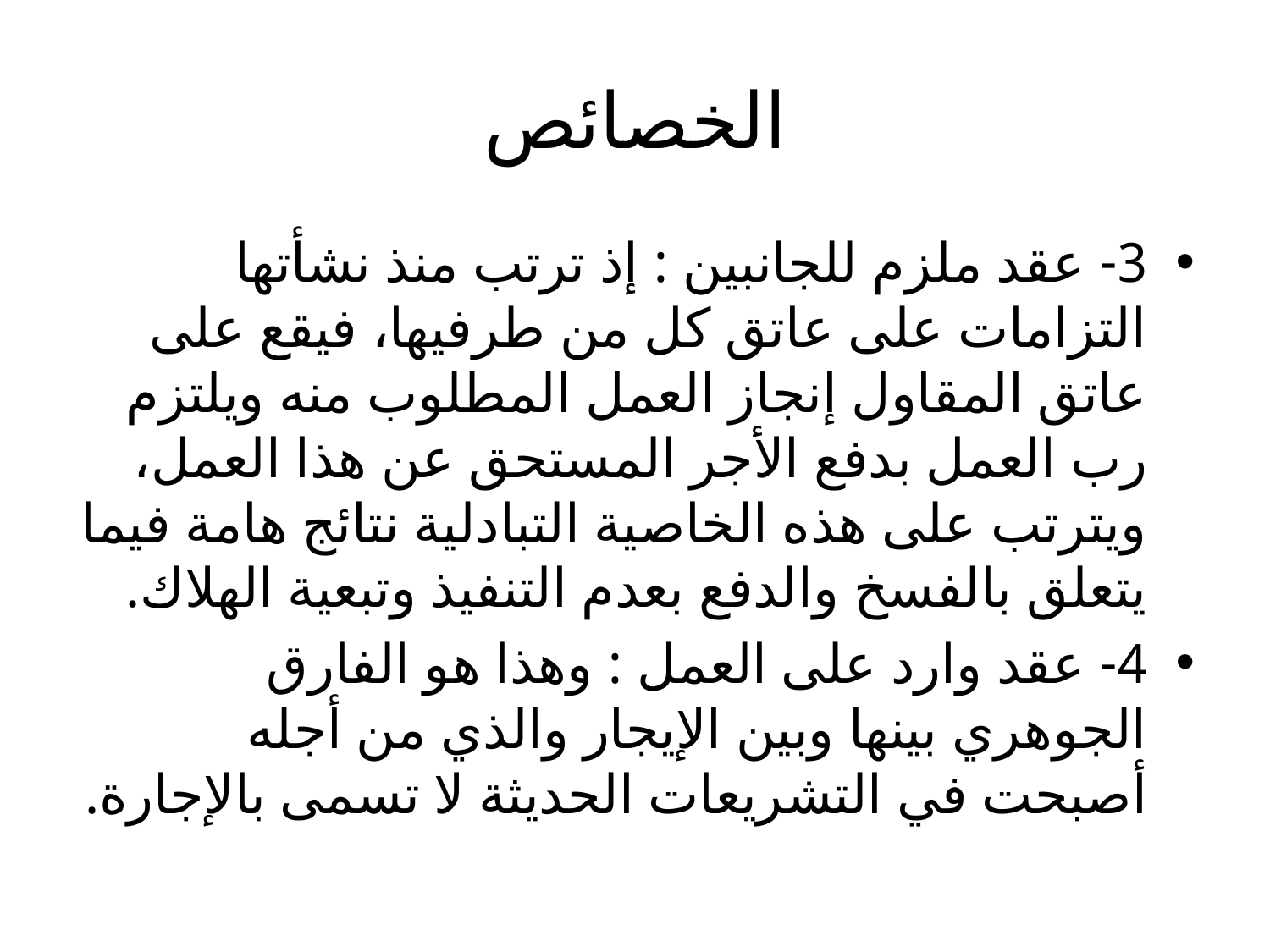

# الخصائص
3- عقد ملزم للجانبين : إذ ترتب منذ نشأتها التزامات على عاتق كل من طرفيها، فيقع على عاتق المقاول إنجاز العمل المطلوب منه ويلتزم رب العمل بدفع الأجر المستحق عن هذا العمل، ويترتب على هذه الخاصية التبادلية نتائج هامة فيما يتعلق بالفسخ والدفع بعدم التنفيذ وتبعية الهلاك.
4- عقد وارد على العمل : وهذا هو الفارق الجوهري بينها وبين الإيجار والذي من أجله أصبحت في التشريعات الحديثة لا تسمى بالإجارة.